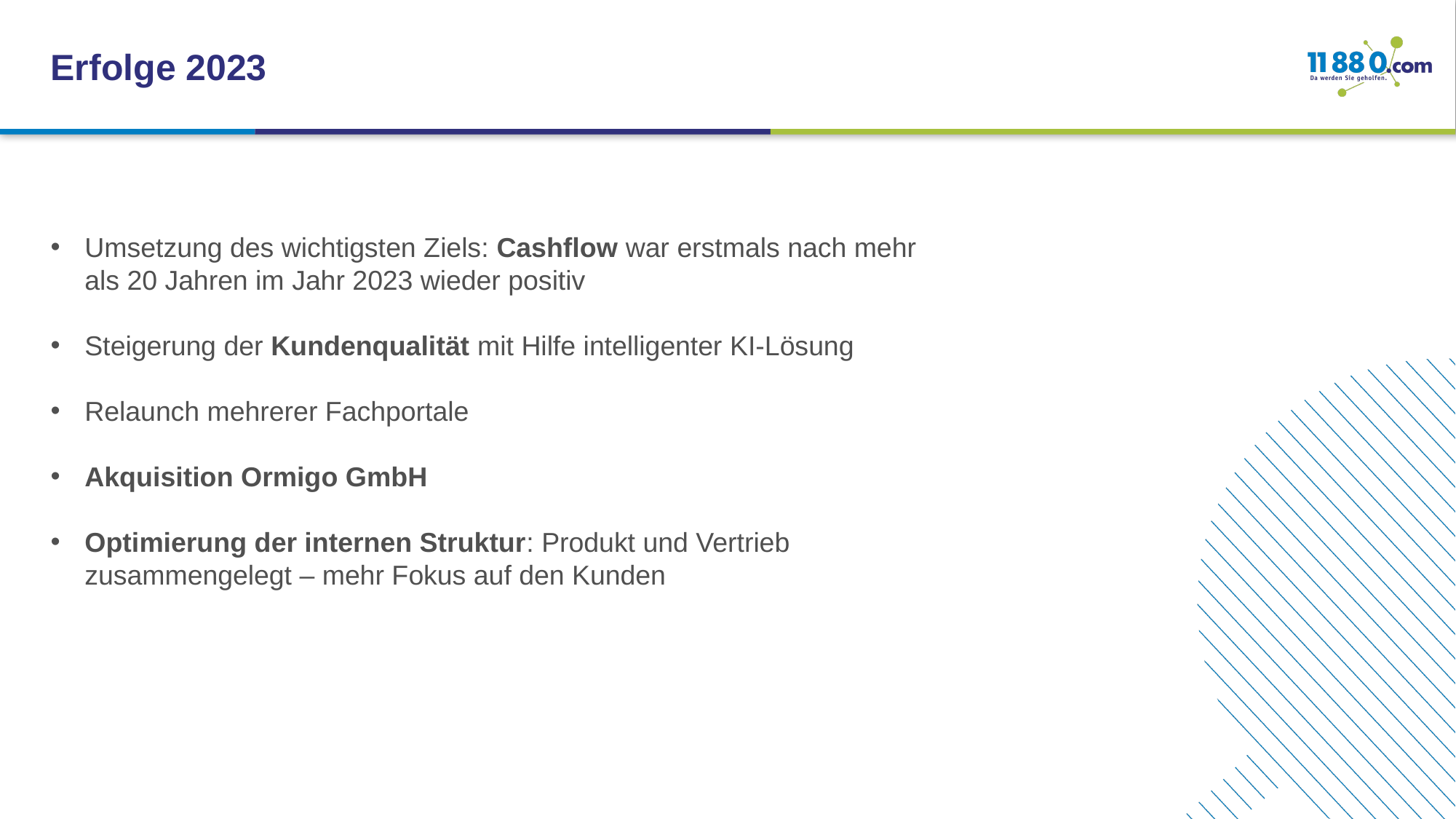

Erfolge 2023
Umsetzung des wichtigsten Ziels: Cashflow war erstmals nach mehr als 20 Jahren im Jahr 2023 wieder positiv

Steigerung der Kundenqualität mit Hilfe intelligenter KI-Lösung

Relaunch mehrerer Fachportale

Akquisition Ormigo GmbH

Optimierung der internen Struktur: Produkt und Vertrieb zusammengelegt – mehr Fokus auf den Kunden